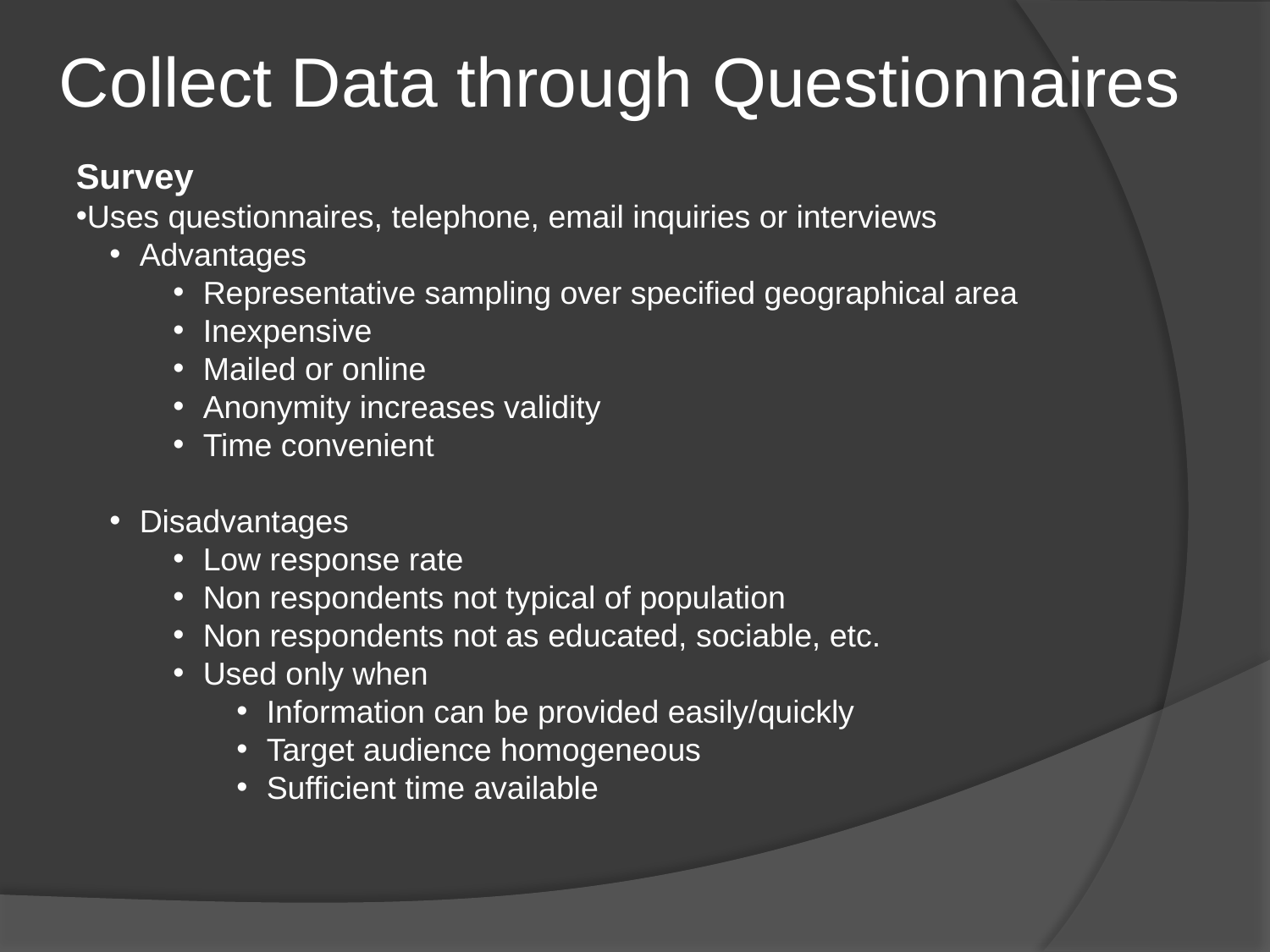

# Collect Data through Questionnaires
Survey
Uses questionnaires, telephone, email inquiries or interviews
Advantages
Representative sampling over specified geographical area
Inexpensive
Mailed or online
Anonymity increases validity
Time convenient
Disadvantages
Low response rate
Non respondents not typical of population
Non respondents not as educated, sociable, etc.
Used only when
Information can be provided easily/quickly
Target audience homogeneous
Sufficient time available